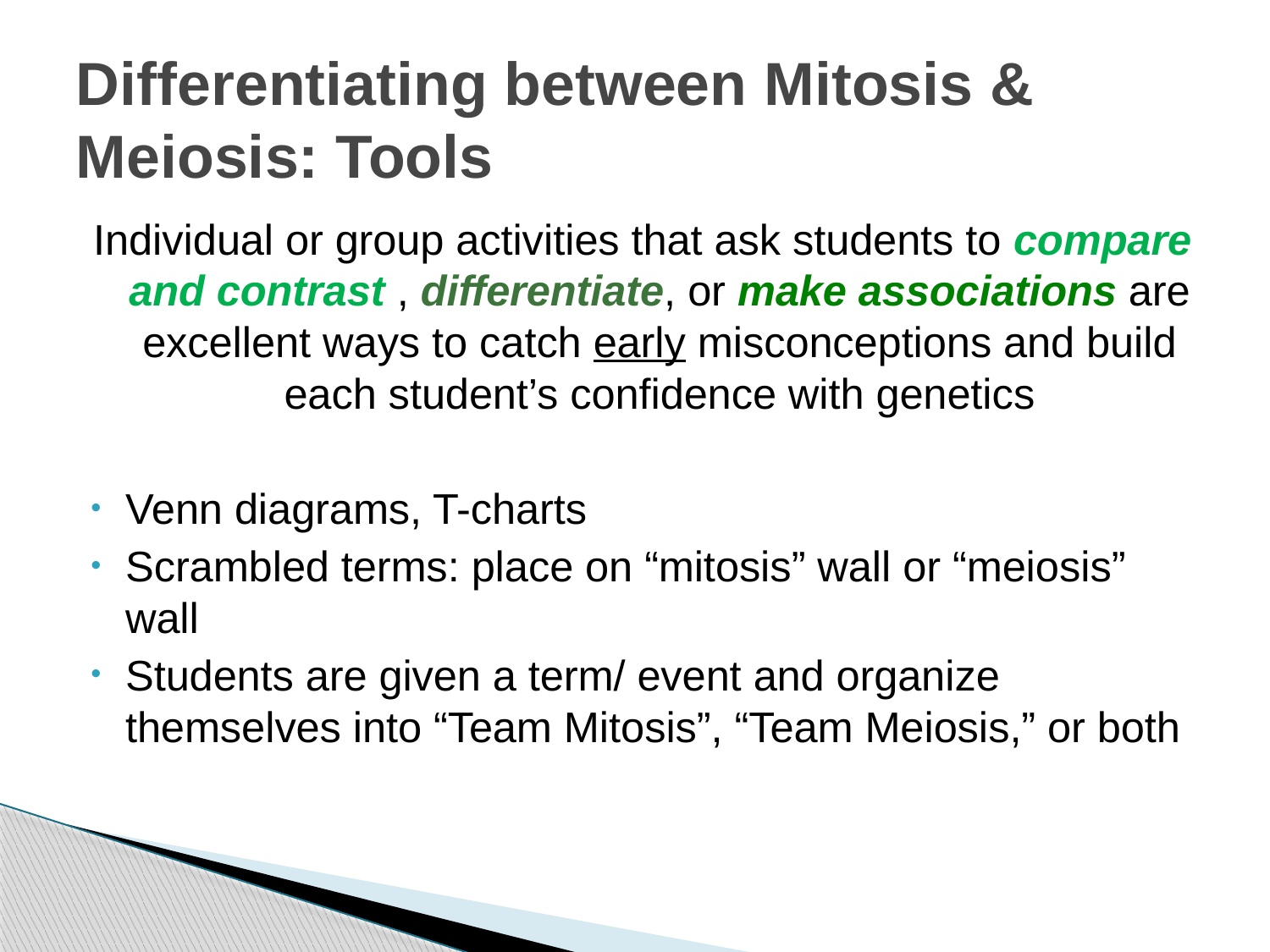

# Differentiating between Mitosis & Meiosis: Tools
Individual or group activities that ask students to compare and contrast , differentiate, or make associations are excellent ways to catch early misconceptions and build each student’s confidence with genetics

Venn diagrams, T-charts
Scrambled terms: place on “mitosis” wall or “meiosis” wall
Students are given a term/ event and organize themselves into “Team Mitosis”, “Team Meiosis,” or both